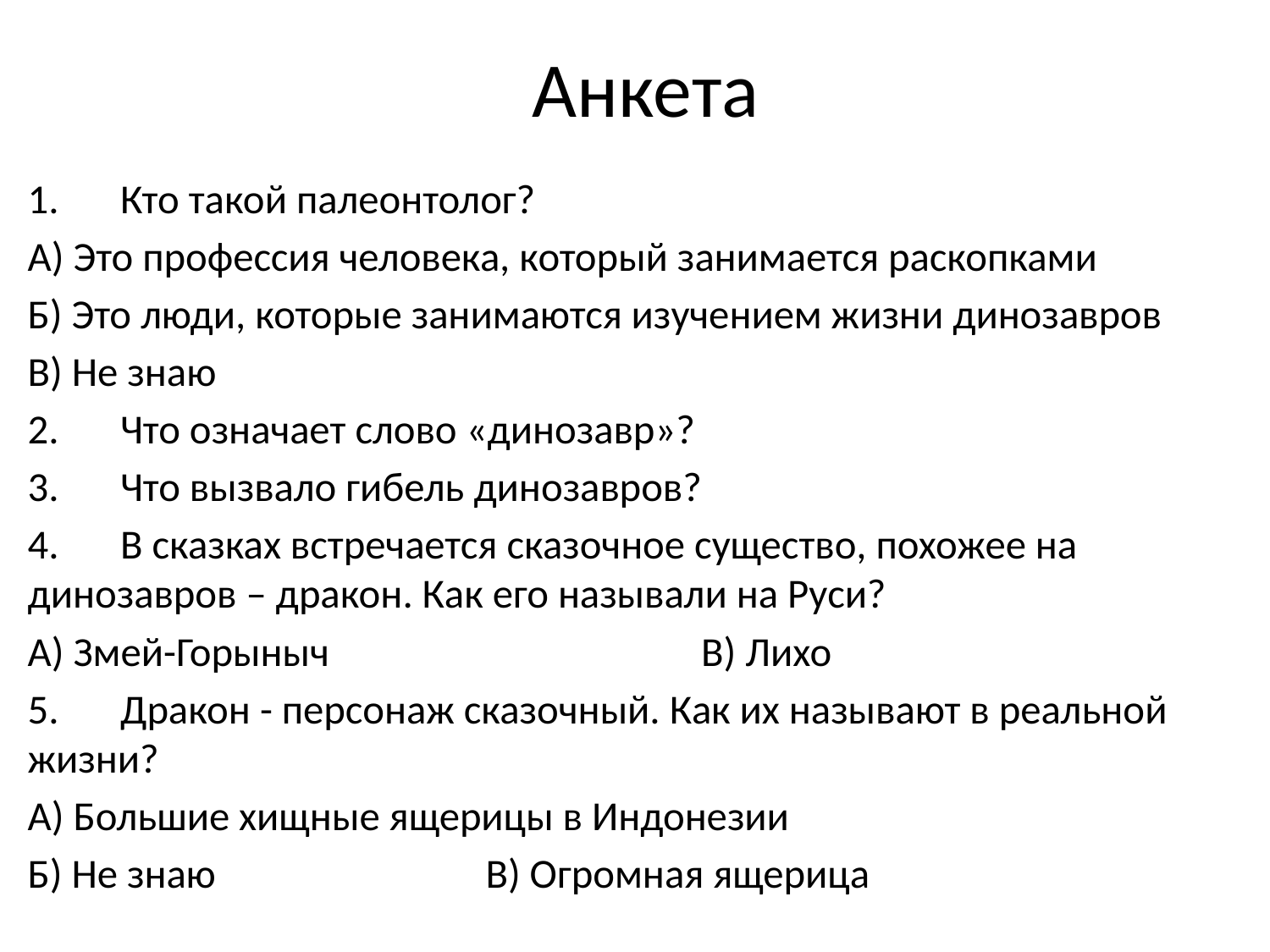

# Анкета
1.	Кто такой палеонтолог?
А) Это профессия человека, который занимается раскопками
Б) Это люди, которые занимаются изучением жизни динозавров
В) Не знаю
2.	Что означает слово «динозавр»?
3.	Что вызвало гибель динозавров?
4.	В сказках встречается сказочное существо, похожее на динозавров – дракон. Как его называли на Руси?
А) Змей-Горыныч                                        В) Лихо
5.	Дракон - персонаж сказочный. Как их называют в реальной жизни?
А) Большие хищные ящерицы в Индонезии
Б) Не знаю                             В) Огромная ящерица